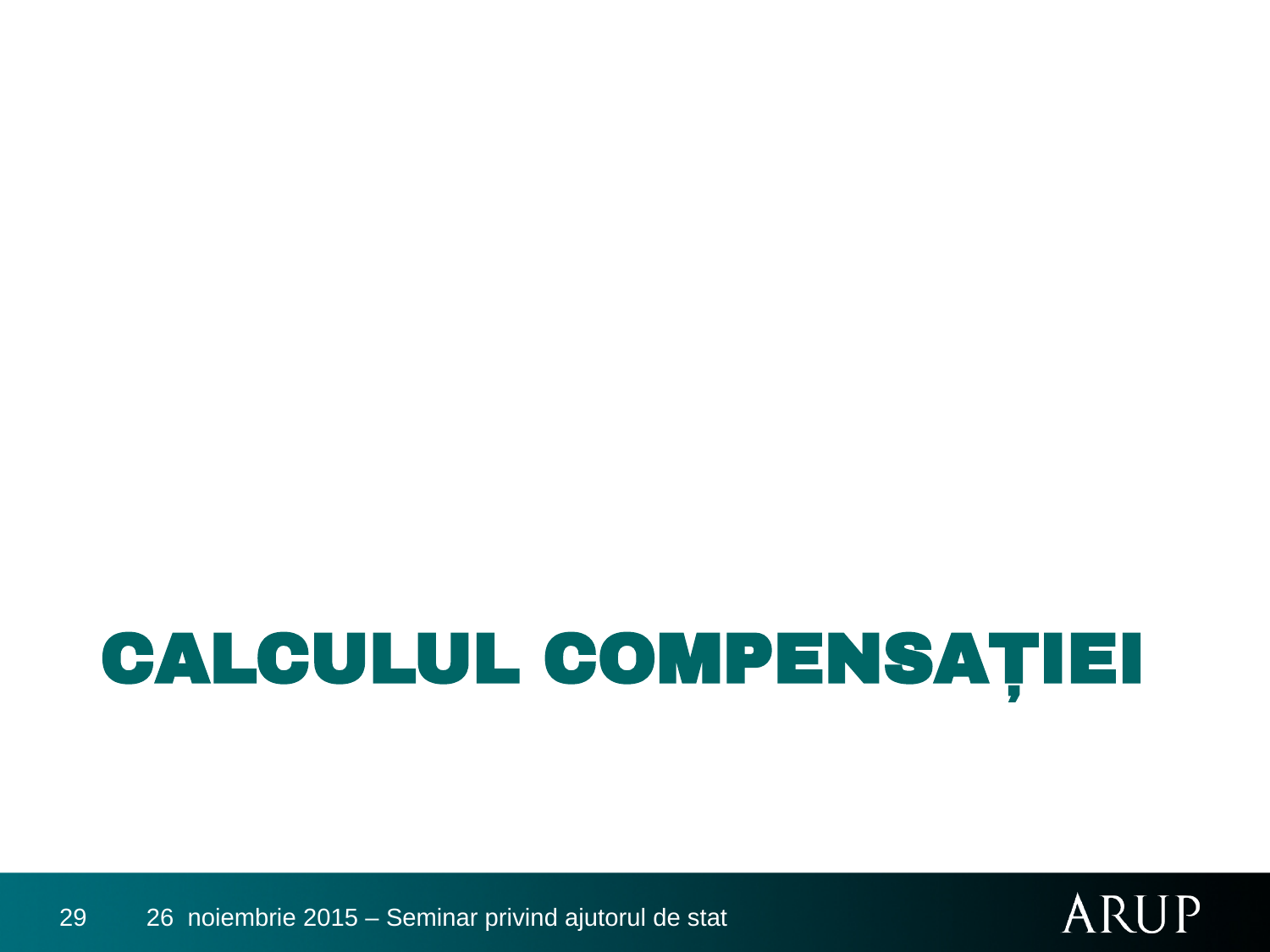

# CALCULUL COMPENSAŢIEI
29
26  noiembrie 2015 – Seminar privind ajutorul de stat